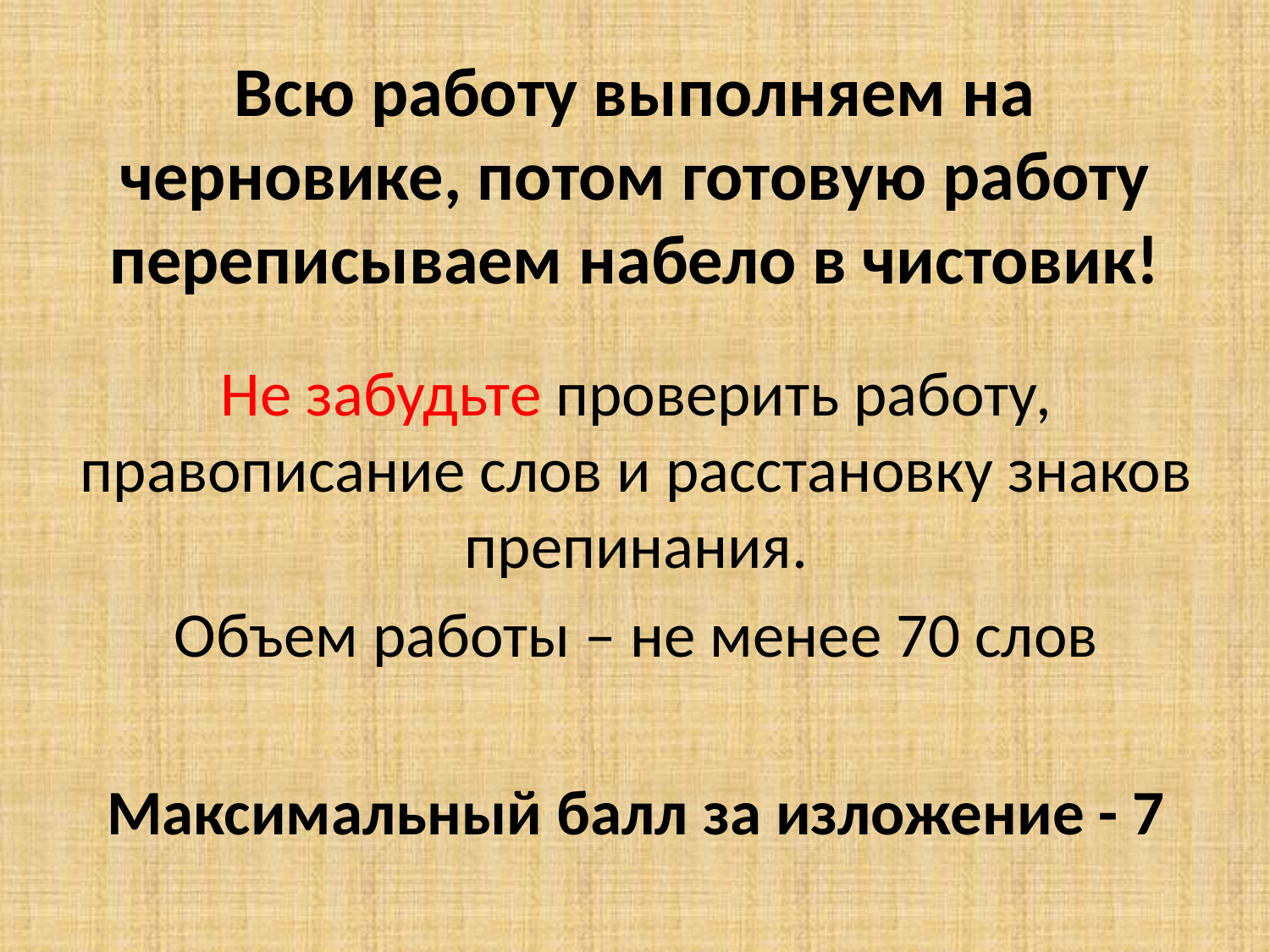

# Всю работу выполняем на черновике, потом готовую работу переписываем набело в чистовик!
Не забудьте проверить работу, правописание слов и расстановку знаков препинания.
Объем работы – не менее 70 слов

Максимальный балл за изложение - 7